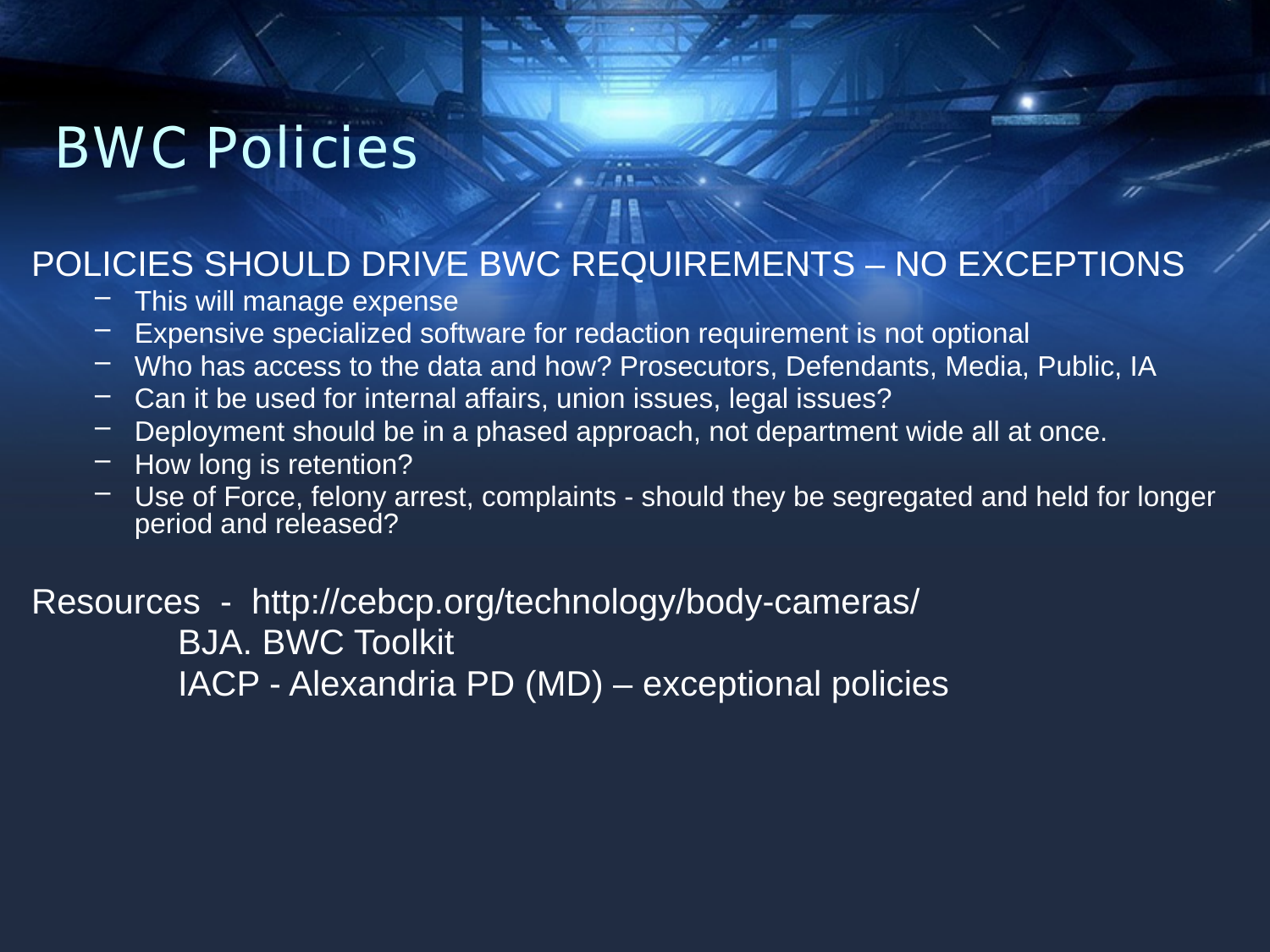

# BWC Policies
POLICIES SHOULD DRIVE BWC REQUIREMENTS – NO EXCEPTIONS
This will manage expense
Expensive specialized software for redaction requirement is not optional
Who has access to the data and how? Prosecutors, Defendants, Media, Public, IA
Can it be used for internal affairs, union issues, legal issues?
Deployment should be in a phased approach, not department wide all at once.
How long is retention?
Use of Force, felony arrest, complaints - should they be segregated and held for longer period and released?

Resources  -  http://cebcp.org/technology/body-cameras/
         	  BJA. BWC Toolkit
	  IACP - Alexandria PD (MD) – exceptional policies